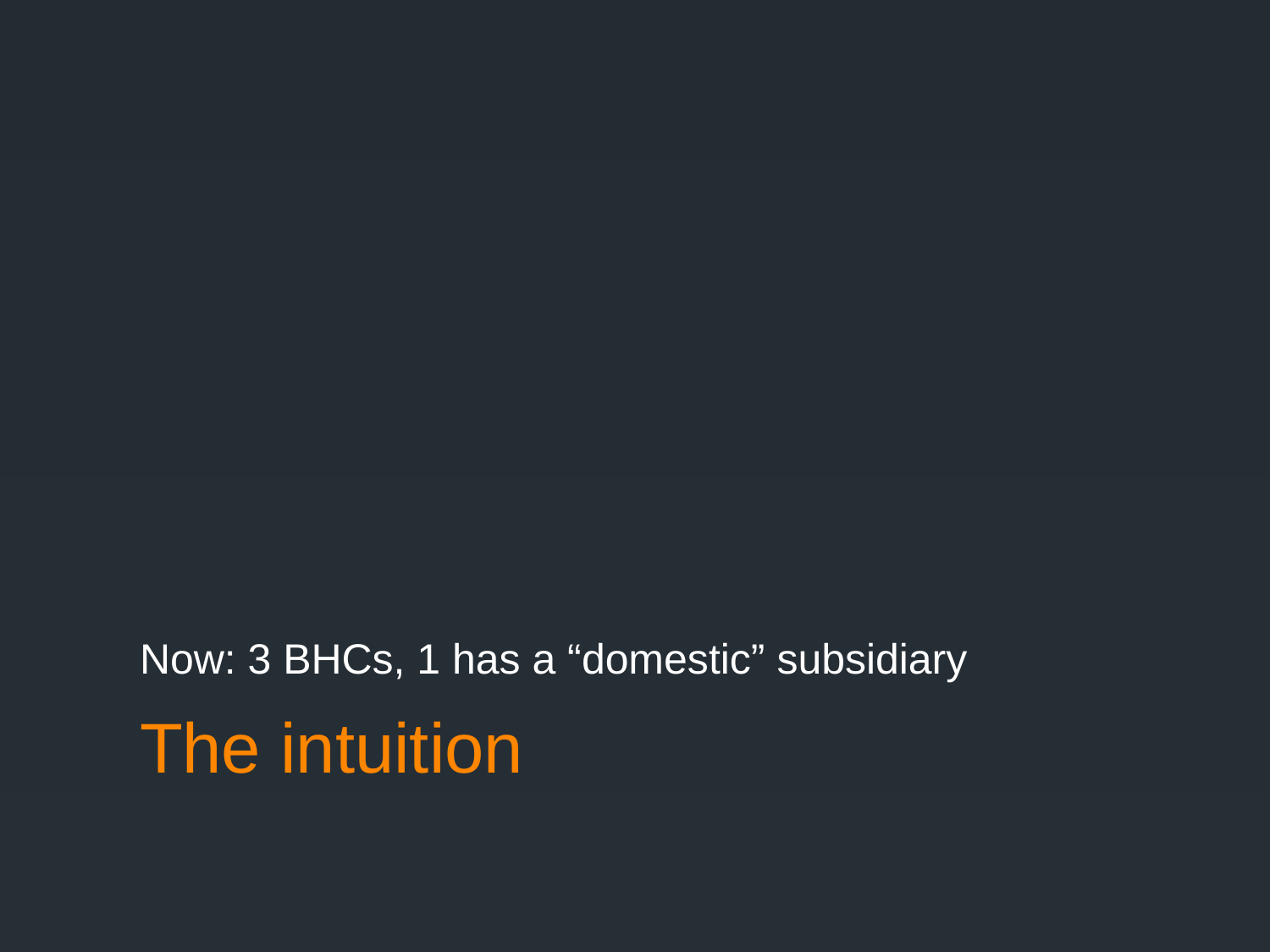

Now: 3 BHCs, 1 has a “domestic” subsidiary
# The intuition